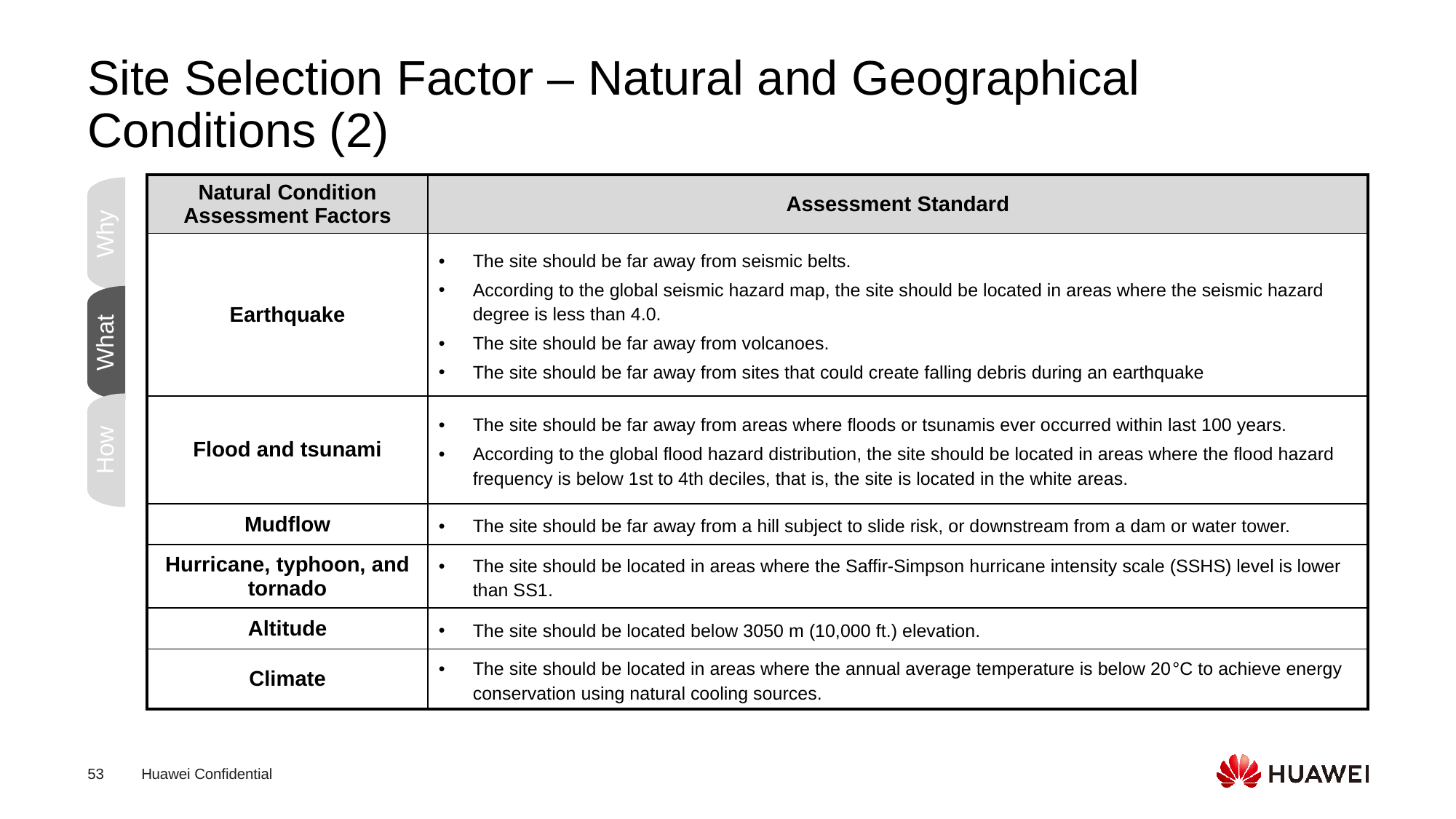

# Site Selection Factor – Natural and Geographical Conditions (2)
| Natural Condition Assessment Factors | Assessment Standard |
| --- | --- |
| Earthquake | The site should be far away from seismic belts. According to the global seismic hazard map, the site should be located in areas where the seismic hazard degree is less than 4.0. The site should be far away from volcanoes. The site should be far away from sites that could create falling debris during an earthquake |
| Flood and tsunami | The site should be far away from areas where floods or tsunamis ever occurred within last 100 years. According to the global flood hazard distribution, the site should be located in areas where the flood hazard frequency is below 1st to 4th deciles, that is, the site is located in the white areas. |
| Mudflow | The site should be far away from a hill subject to slide risk, or downstream from a dam or water tower. |
| Hurricane, typhoon, and tornado | The site should be located in areas where the Saffir-Simpson hurricane intensity scale (SSHS) level is lower than SS1. |
| Altitude | The site should be located below 3050 m (10,000 ft.) elevation. |
| Climate | The site should be located in areas where the annual average temperature is below 20°C to achieve energy conservation using natural cooling sources. |
Why
What
How